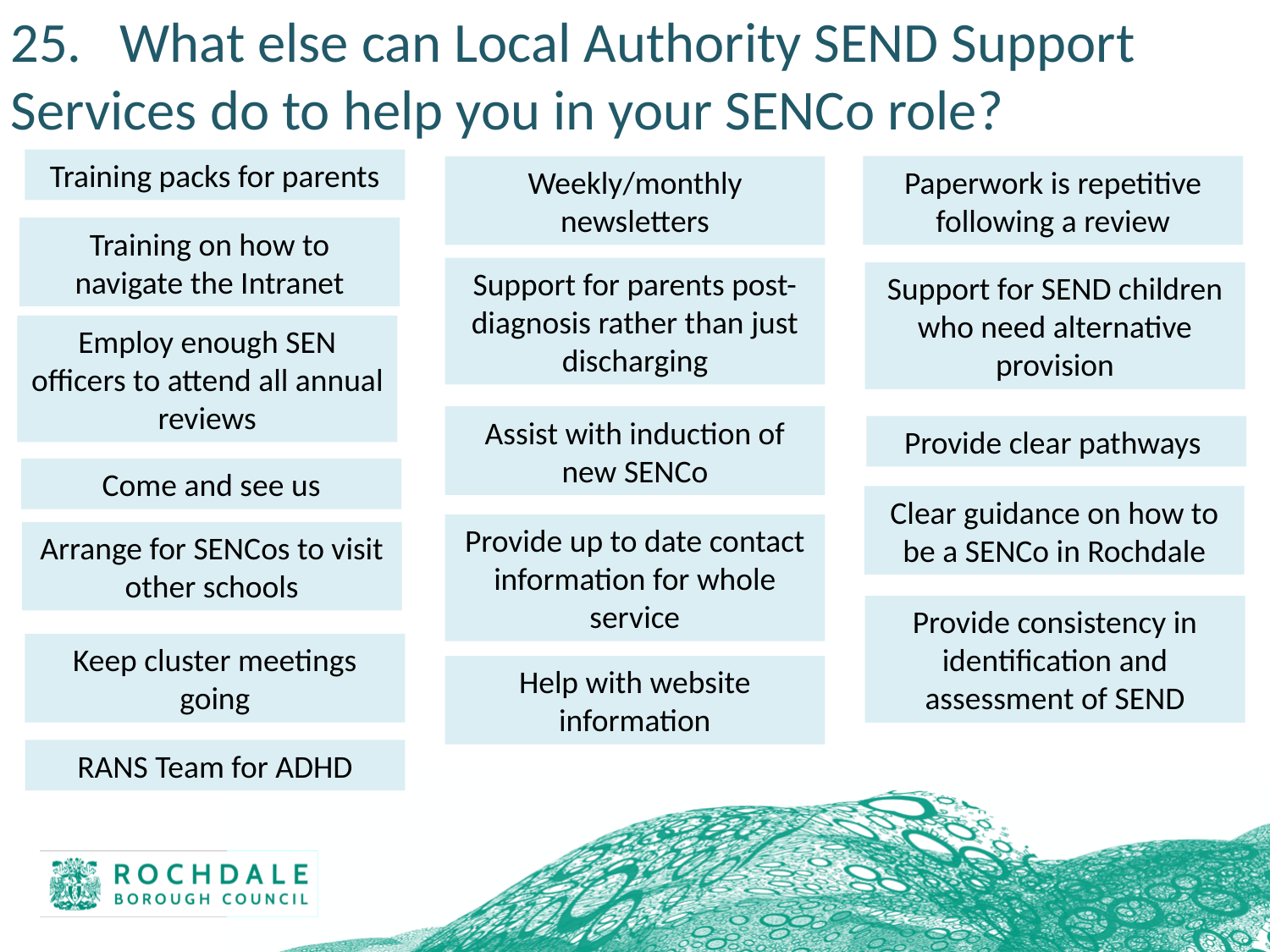

25.   What else can Local Authority SEND Support Services do to help you in your SENCo role?
Training packs for parents
Paperwork is repetitive following a review
Weekly/monthly newsletters
Training on how to navigate the Intranet
Support for parents post-diagnosis rather than just discharging
Support for SEND children who need alternative provision
Employ enough SEN officers to attend all annual reviews
Assist with induction of new SENCo
Provide clear pathways
Come and see us
Clear guidance on how to be a SENCo in Rochdale
Provide up to date contact information for whole service
Arrange for SENCos to visit other schools
Provide consistency in identification and assessment of SEND
Keep cluster meetings going
Help with website information
RANS Team for ADHD